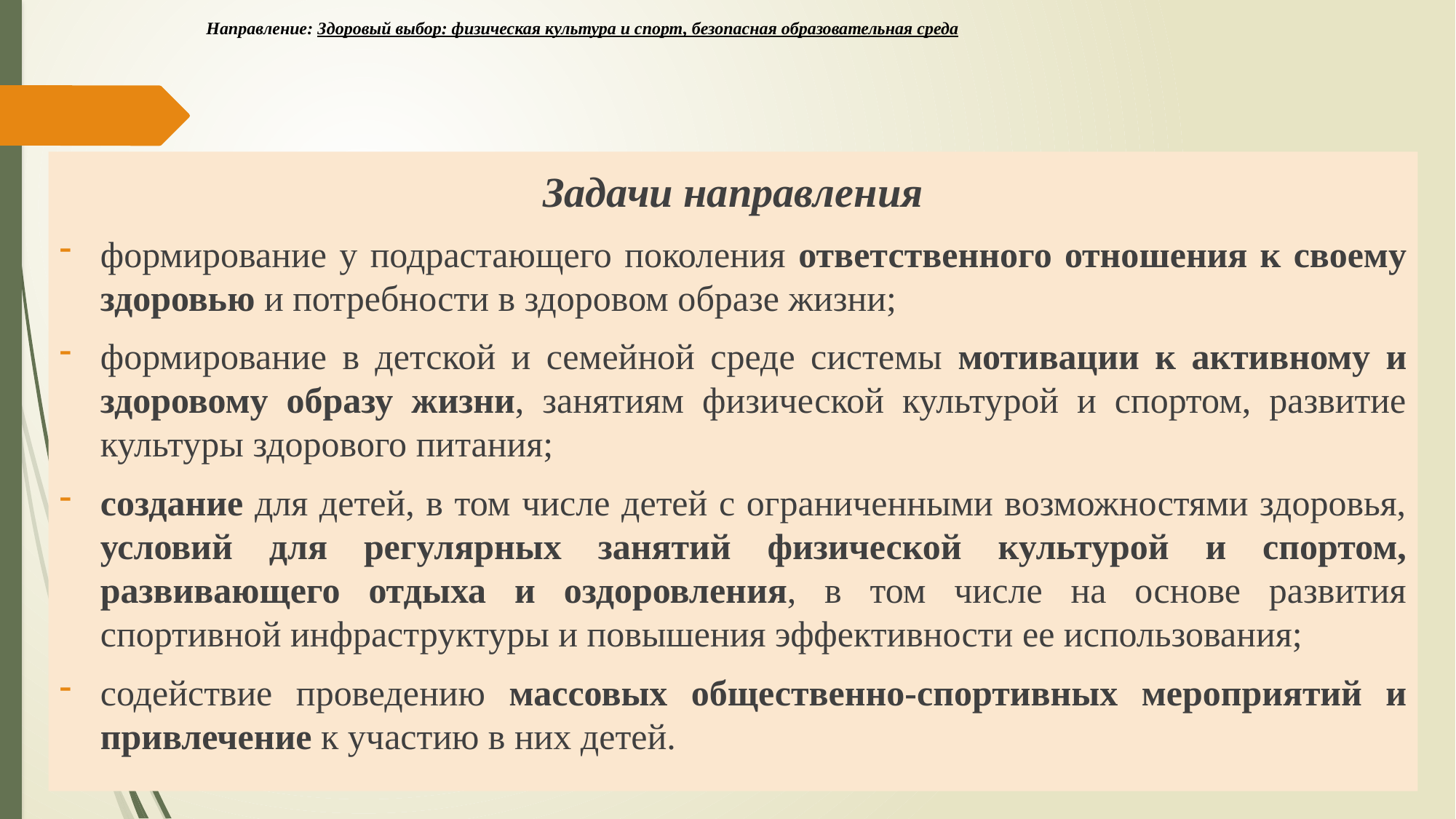

# Направление: Здоровый выбор: физическая культура и спорт, безопасная образовательная среда
Задачи направления
формирование у подрастающего поколения ответственного отношения к своему здоровью и потребности в здоровом образе жизни;
формирование в детской и семейной среде системы мотивации к активному и здоровому образу жизни, занятиям физической культурой и спортом, развитие культуры здорового питания;
создание для детей, в том числе детей с ограниченными возможностями здоровья, условий для регулярных занятий физической культурой и спортом, развивающего отдыха и оздоровления, в том числе на основе развития спортивной инфраструктуры и повышения эффективности ее использования;
содействие проведению массовых общественно-спортивных мероприятий и привлечение к участию в них детей.